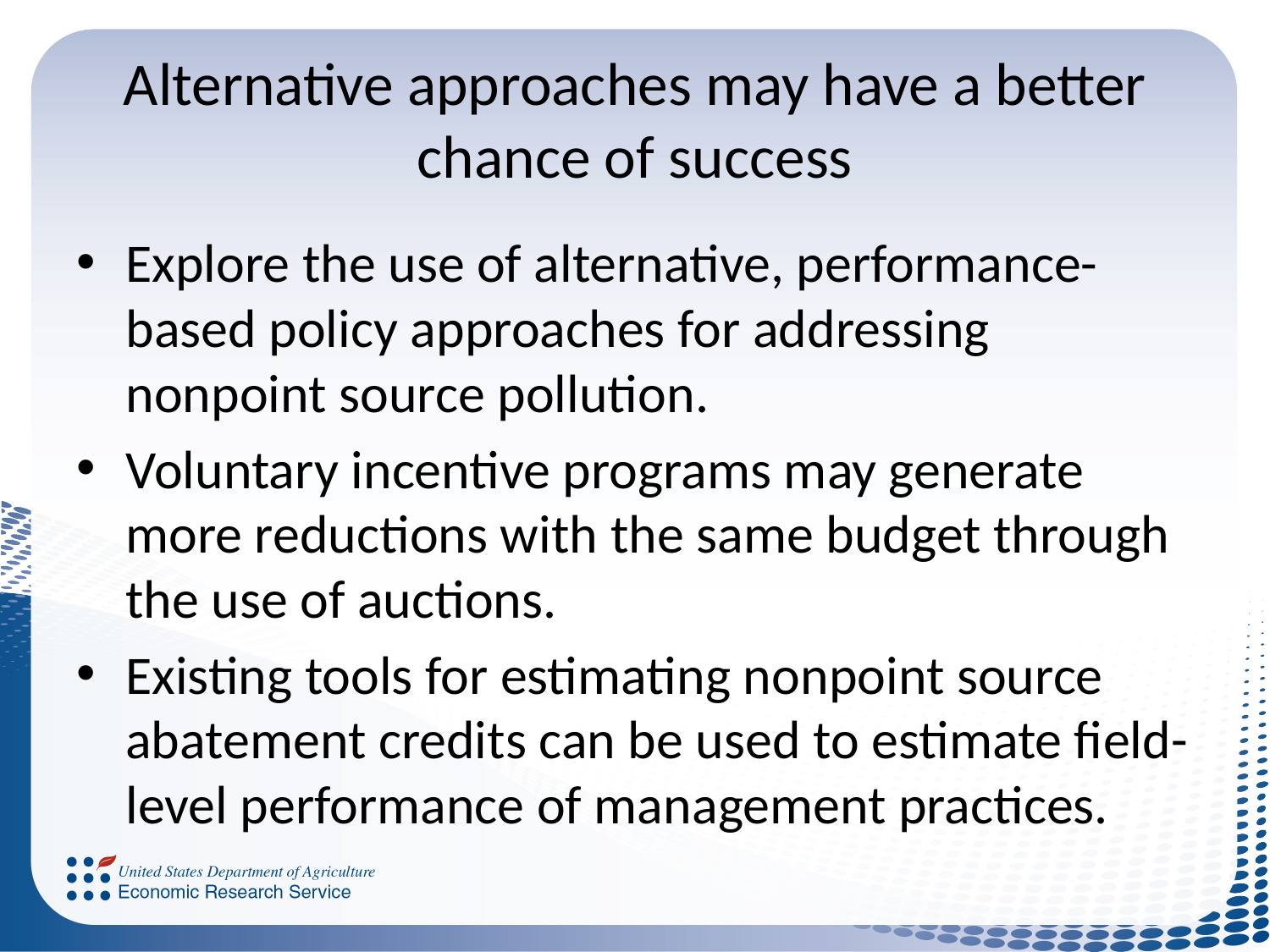

# Alternative approaches may have a better chance of success
Explore the use of alternative, performance-based policy approaches for addressing nonpoint source pollution.
Voluntary incentive programs may generate more reductions with the same budget through the use of auctions.
Existing tools for estimating nonpoint source abatement credits can be used to estimate field-level performance of management practices.